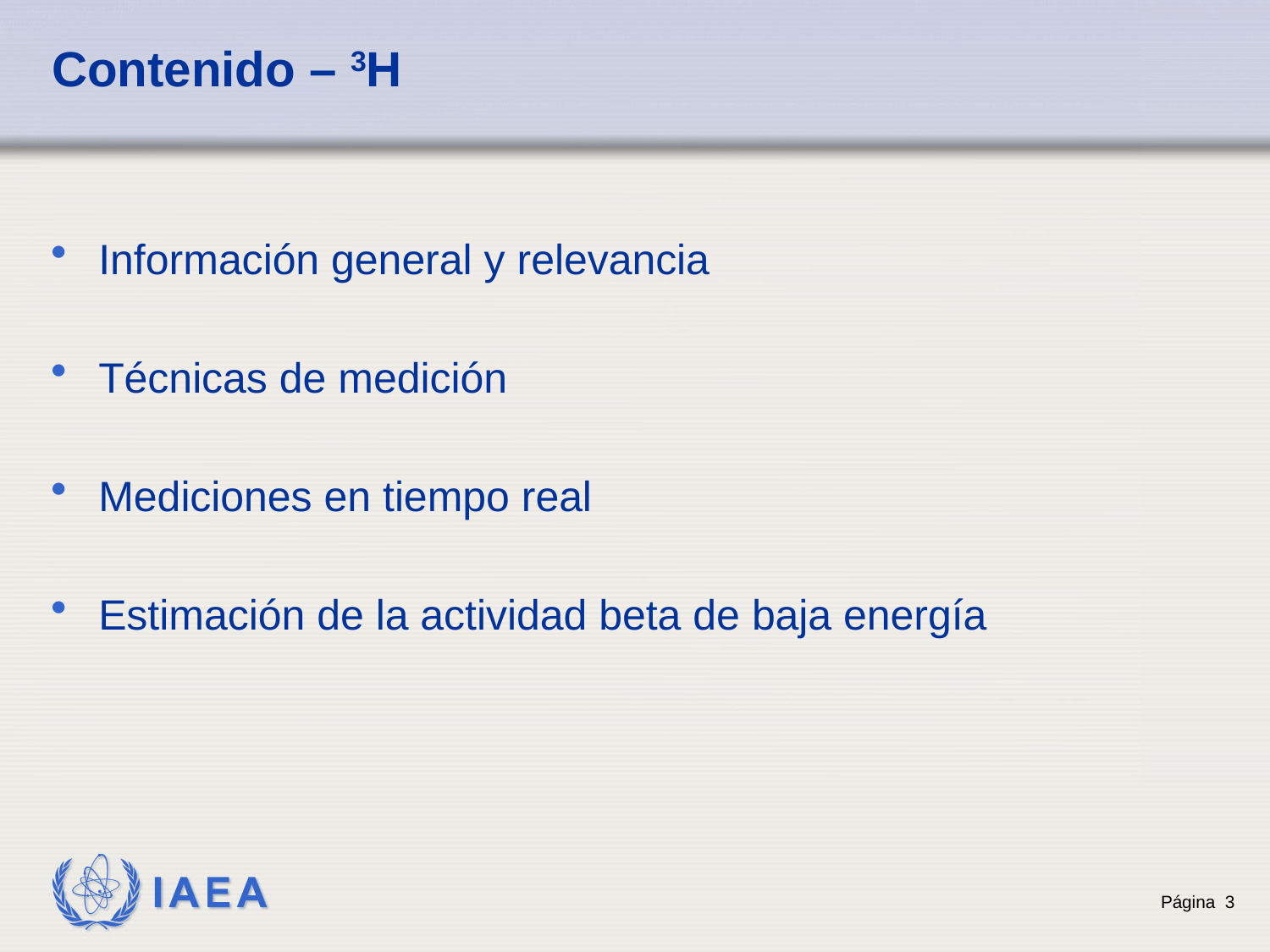

# Contenido – 3H
Información general y relevancia

Técnicas de medición

Mediciones en tiempo real

Estimación de la actividad beta de baja energía
Página  3